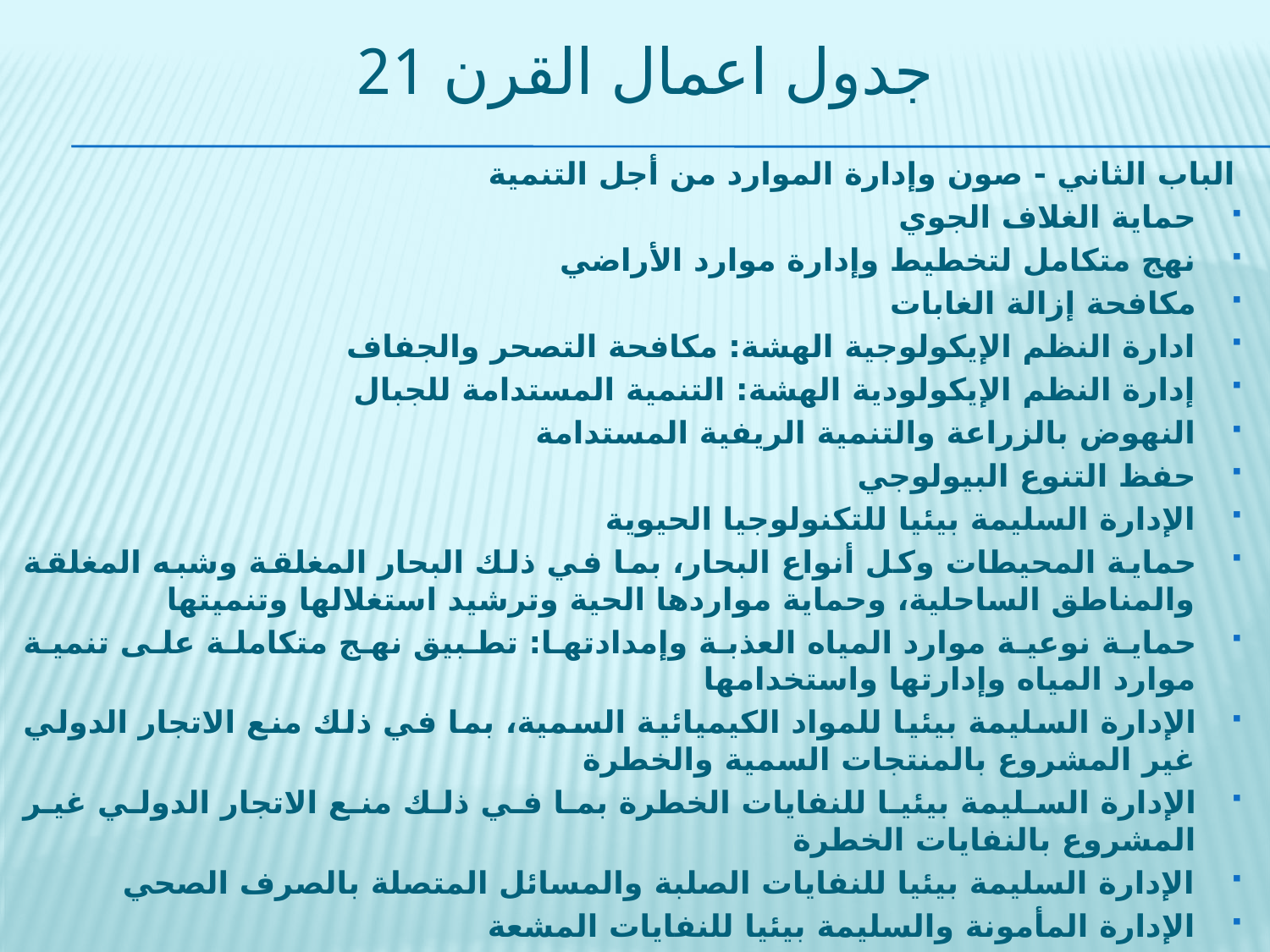

# جدول اعمال القرن 21
الباب الثاني - صون وإدارة الموارد من أجل التنمية
حماية الغلاف الجوي
نهج متكامل لتخطيط وإدارة موارد الأراضي
مكافحة إزالة الغابات
ادارة النظم الإيكولوجية الهشة: مكافحة التصحر والجفاف
إدارة النظم الإيكولودية الهشة: التنمية المستدامة للجبال
النهوض بالزراعة والتنمية الريفية المستدامة
حفظ التنوع البيولوجي
الإدارة السليمة بيئيا للتكنولوجيا الحيوية
حماية المحيطات وكل أنواع البحار، بما في ذلك البحار المغلقة وشبه المغلقة والمناطق الساحلية، وحماية مواردها الحية وترشيد استغلالها وتنميتها
حماية نوعية موارد المياه العذبة وإمدادتها: تطبيق نهج متكاملة على تنمية موارد المياه وإدارتها واستخدامها
الإدارة السليمة بيئيا للمواد الكيميائية السمية، بما في ذلك منع الاتجار الدولي غير المشروع بالمنتجات السمية والخطرة
الإدارة السليمة بيئيا للنفايات الخطرة بما في ذلك منع الاتجار الدولي غير المشروع بالنفايات الخطرة
الإدارة السليمة بيئيا للنفايات الصلبة والمسائل المتصلة بالصرف الصحي
الإدارة المأمونة والسليمة بيئيا للنفايات المشعة